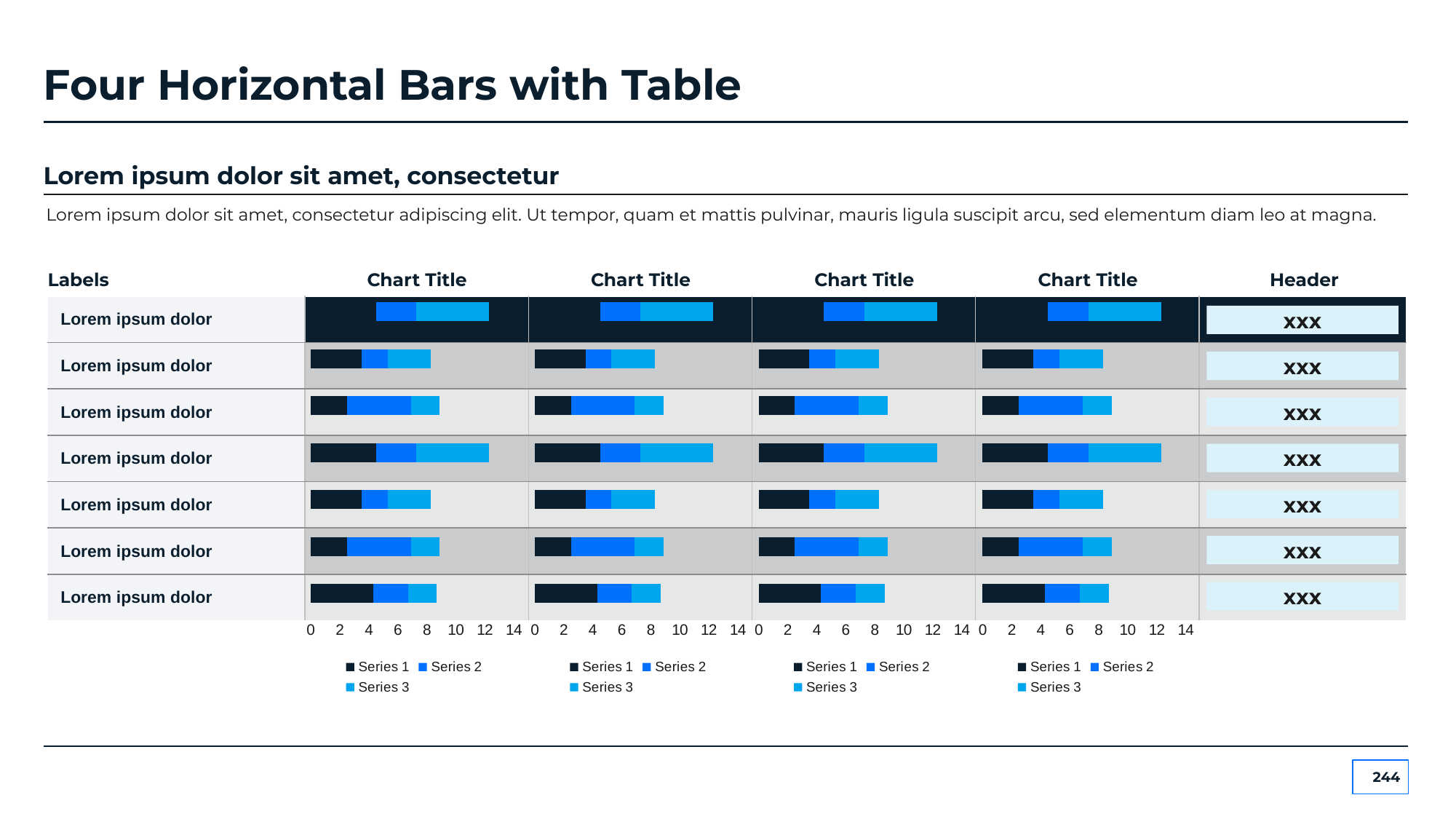

# Four Horizontal Bars with Table
Lorem ipsum dolor sit amet, consectetur
Lorem ipsum dolor sit amet, consectetur adipiscing elit. Ut tempor, quam et mattis pulvinar, mauris ligula suscipit arcu, sed elementum diam leo at magna.
Labels
Chart Title
Chart Title
Chart Title
Chart Title
Header

### Chart

| Category | Series 1 | Series 2 | Series 3 |
|---|---|---|---|
| Category 1 | 4.3 | 2.4 | 2.0 |
| Category 2 | 2.5 | 4.4 | 2.0 |
| Category 3 | 3.5 | 1.8 | 3.0 |
| Category 4 | 4.5 | 2.8 | 5.0 |
| Category 5 | 2.5 | 4.4 | 2.0 |
| Category 6 | 3.5 | 1.8 | 3.0 |
| Category 7 | 4.5 | 2.8 | 5.0 |

### Chart

| Category | Series 1 | Series 2 | Series 3 |
|---|---|---|---|
| Category 1 | 4.3 | 2.4 | 2.0 |
| Category 2 | 2.5 | 4.4 | 2.0 |
| Category 3 | 3.5 | 1.8 | 3.0 |
| Category 4 | 4.5 | 2.8 | 5.0 |
| Category 5 | 2.5 | 4.4 | 2.0 |
| Category 6 | 3.5 | 1.8 | 3.0 |
| Category 7 | 4.5 | 2.8 | 5.0 |

### Chart

| Category | Series 1 | Series 2 | Series 3 |
|---|---|---|---|
| Category 1 | 4.3 | 2.4 | 2.0 |
| Category 2 | 2.5 | 4.4 | 2.0 |
| Category 3 | 3.5 | 1.8 | 3.0 |
| Category 4 | 4.5 | 2.8 | 5.0 |
| Category 5 | 2.5 | 4.4 | 2.0 |
| Category 6 | 3.5 | 1.8 | 3.0 |
| Category 7 | 4.5 | 2.8 | 5.0 |

### Chart

| Category | Series 1 | Series 2 | Series 3 |
|---|---|---|---|
| Category 1 | 4.3 | 2.4 | 2.0 |
| Category 2 | 2.5 | 4.4 | 2.0 |
| Category 3 | 3.5 | 1.8 | 3.0 |
| Category 4 | 4.5 | 2.8 | 5.0 |
| Category 5 | 2.5 | 4.4 | 2.0 |
| Category 6 | 3.5 | 1.8 | 3.0 |
| Category 7 | 4.5 | 2.8 | 5.0 |
| Lorem ipsum dolor |  |  |  |  |  |
| --- | --- | --- | --- | --- | --- |
| Lorem ipsum dolor |  |  |  |  |  |
| Lorem ipsum dolor |  |  |  |  |  |
| Lorem ipsum dolor |  |  |  |  |  |
| Lorem ipsum dolor |  |  |  |  |  |
| Lorem ipsum dolor |  |  |  |  |  |
| Lorem ipsum dolor |  |  |  |  |  |
xxx
xxx
xxx
xxx
xxx
xxx
xxx
244